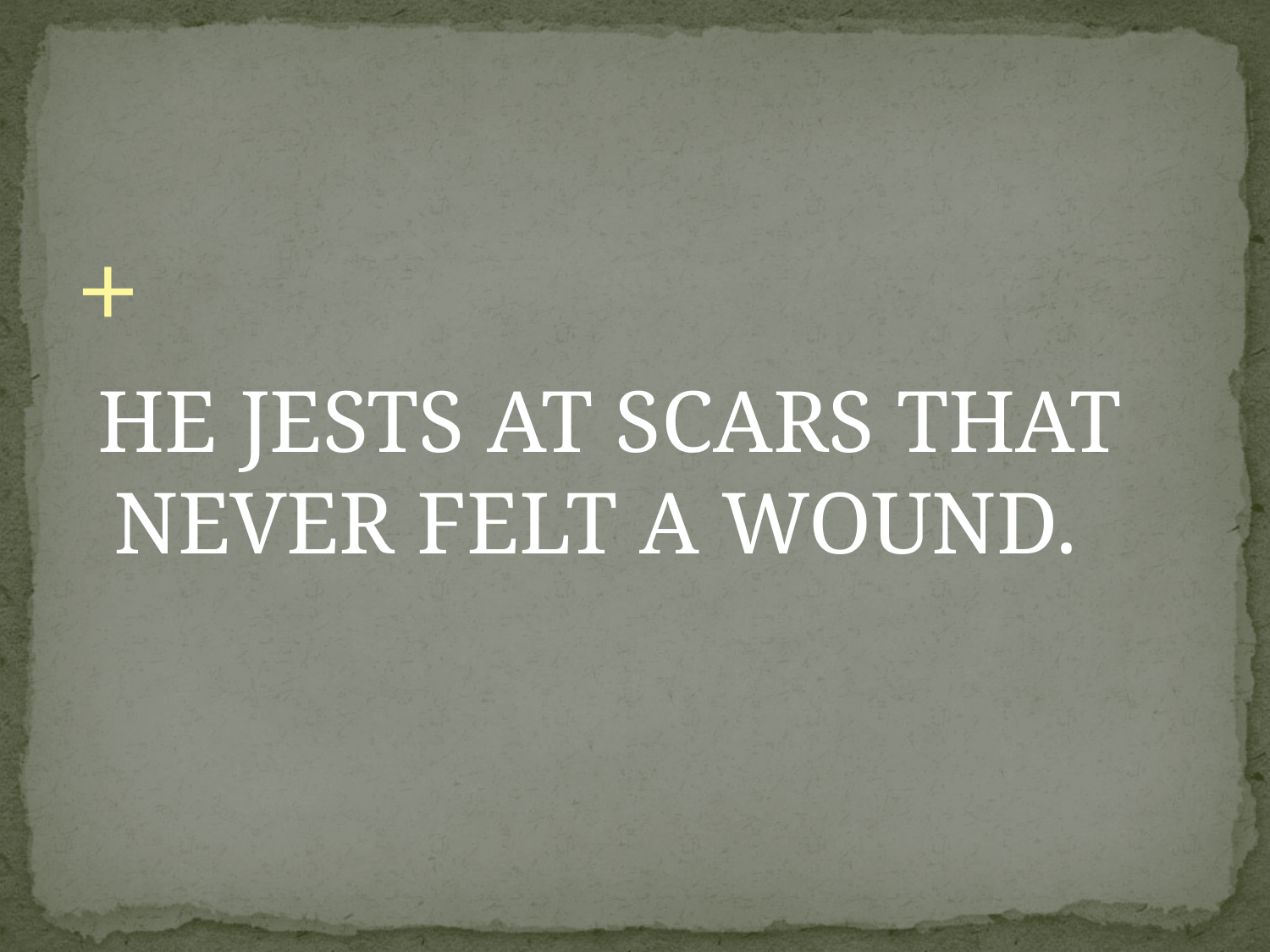

#
+
 HE JESTS AT SCARS THAT NEVER FELT A WOUND.